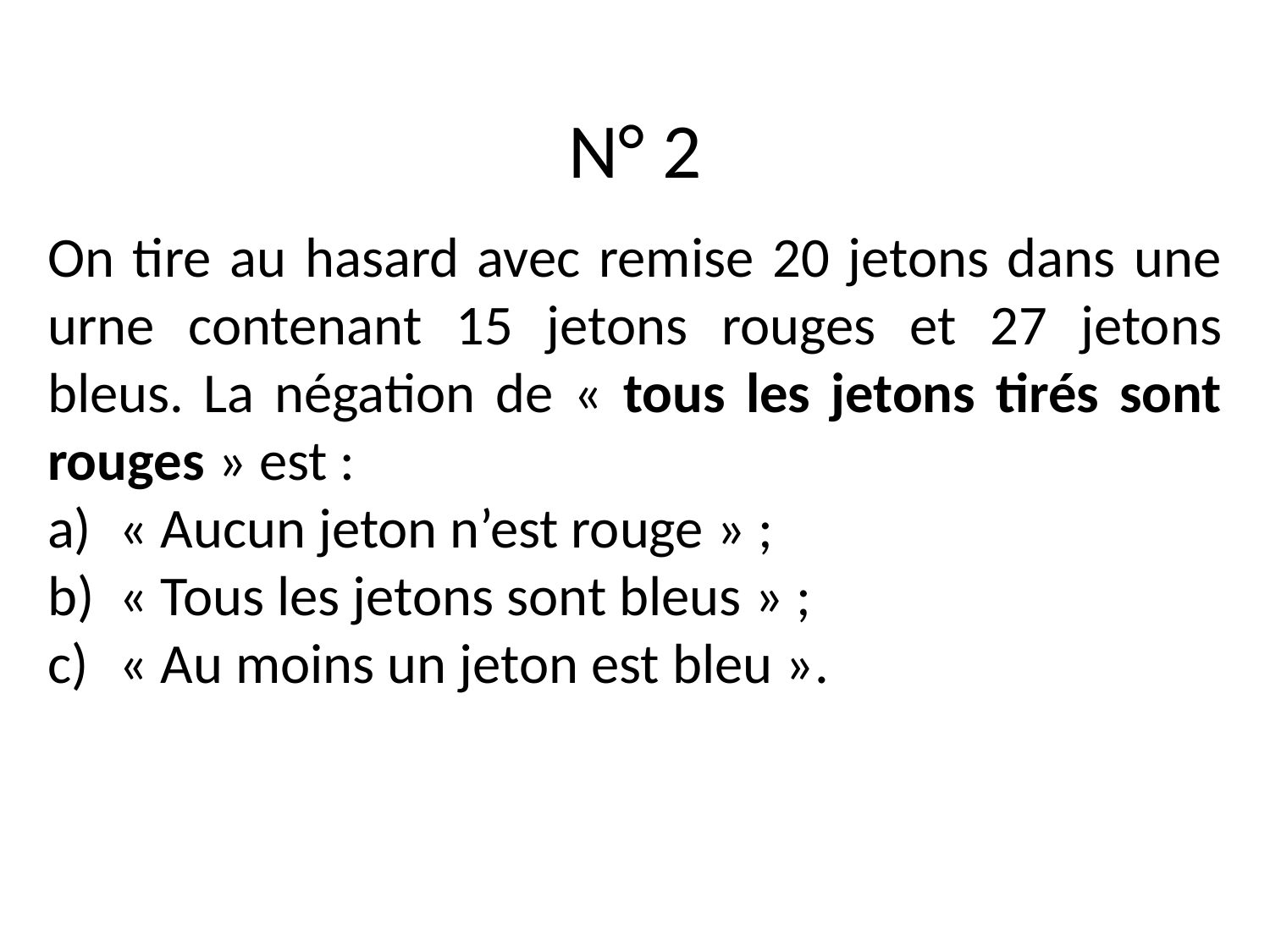

# N° 2
On tire au hasard avec remise 20 jetons dans une urne contenant 15 jetons rouges et 27 jetons bleus. La négation de « tous les jetons tirés sont rouges » est :
« Aucun jeton n’est rouge » ;
« Tous les jetons sont bleus » ;
« Au moins un jeton est bleu ».